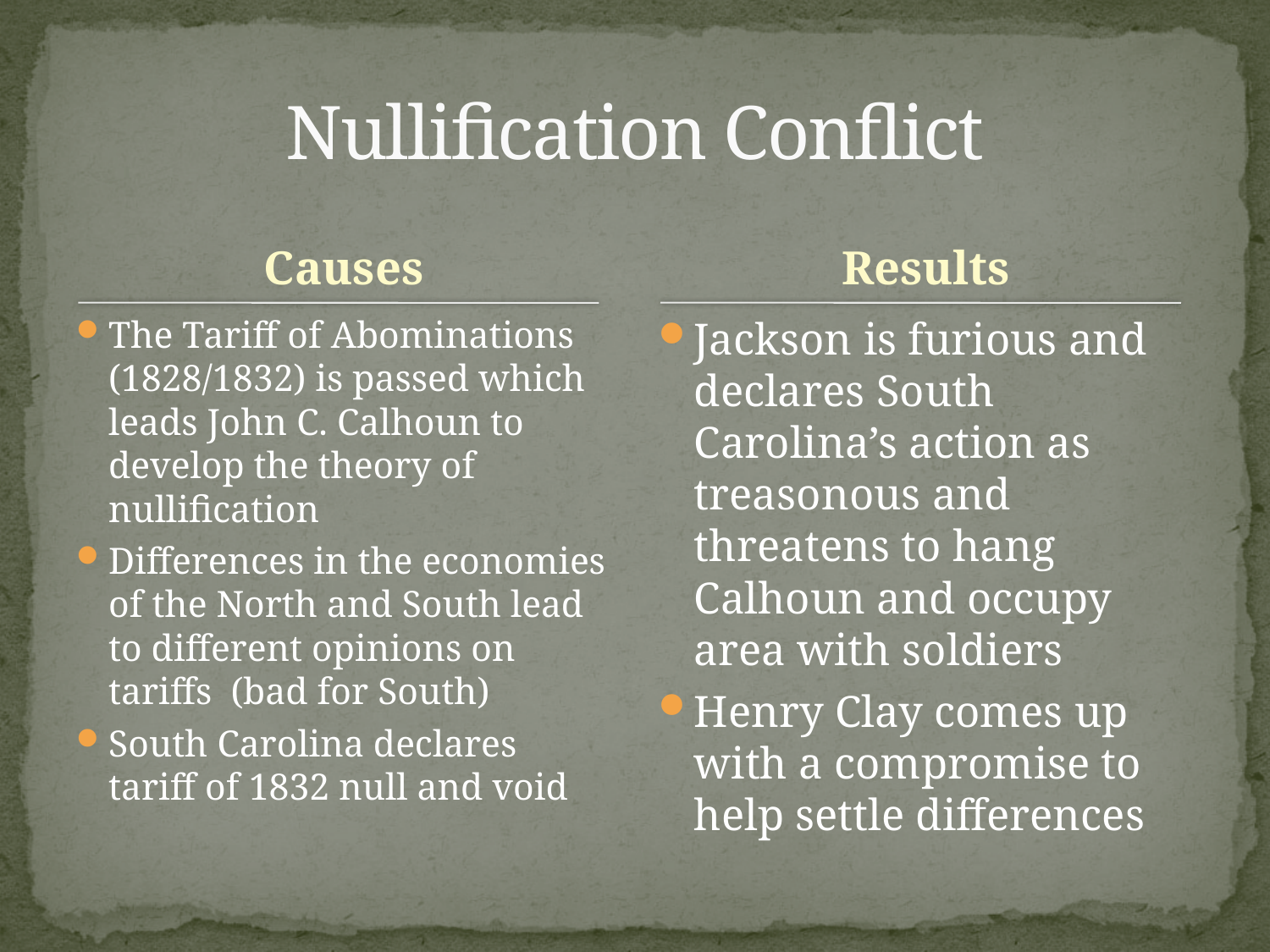

# Nullification Conflict
Causes
Results
The Tariff of Abominations (1828/1832) is passed which leads John C. Calhoun to develop the theory of nullification
Differences in the economies of the North and South lead to different opinions on tariffs  (bad for South)
South Carolina declares tariff of 1832 null and void
Jackson is furious and declares South Carolina’s action as treasonous and threatens to hang Calhoun and occupy area with soldiers
Henry Clay comes up with a compromise to help settle differences